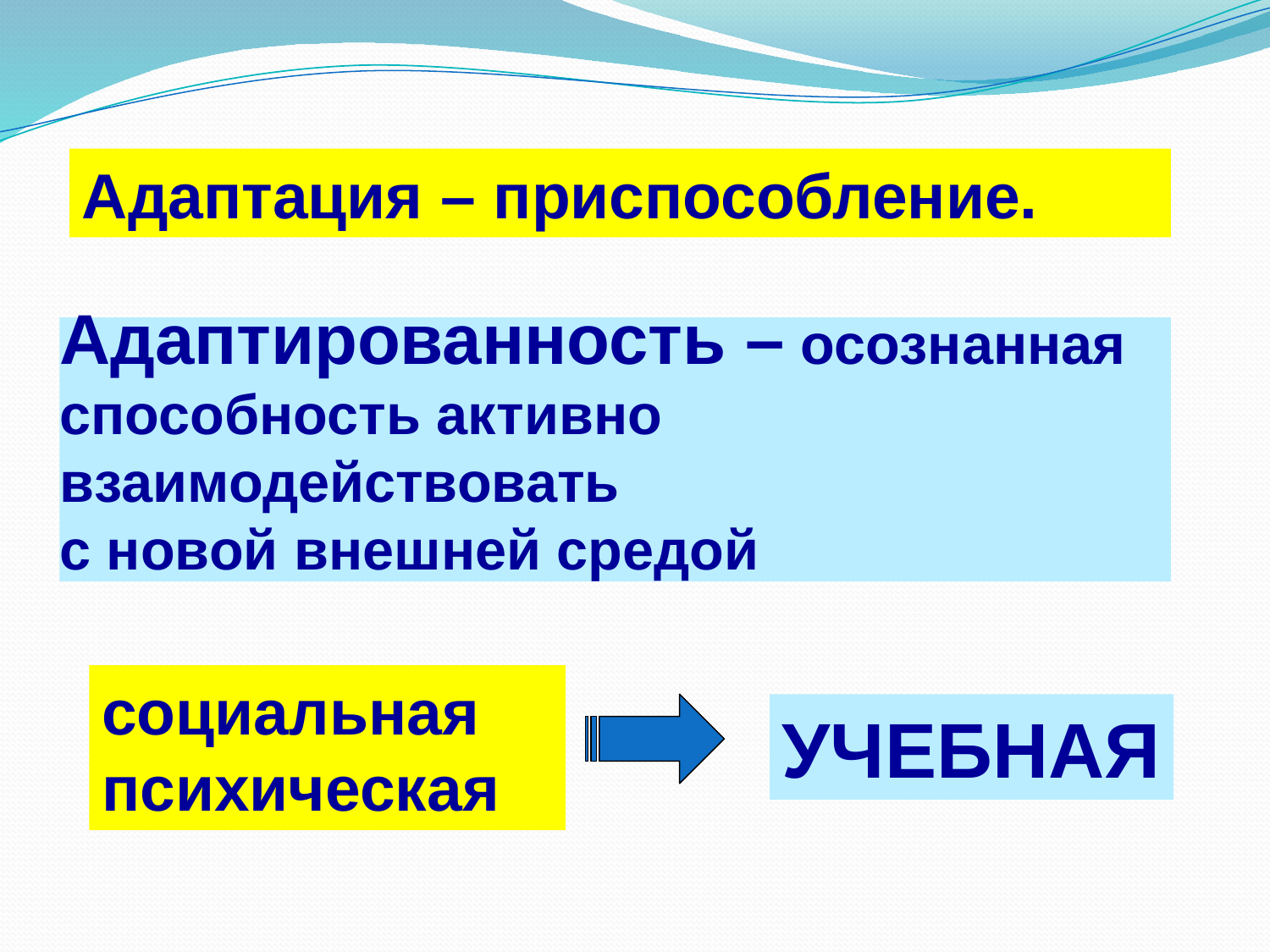

Адаптация – приспособление.
Адаптированность – осознанная способность активно взаимодействовать
с новой внешней средой
социальная
психическая

УЧЕБНАЯ